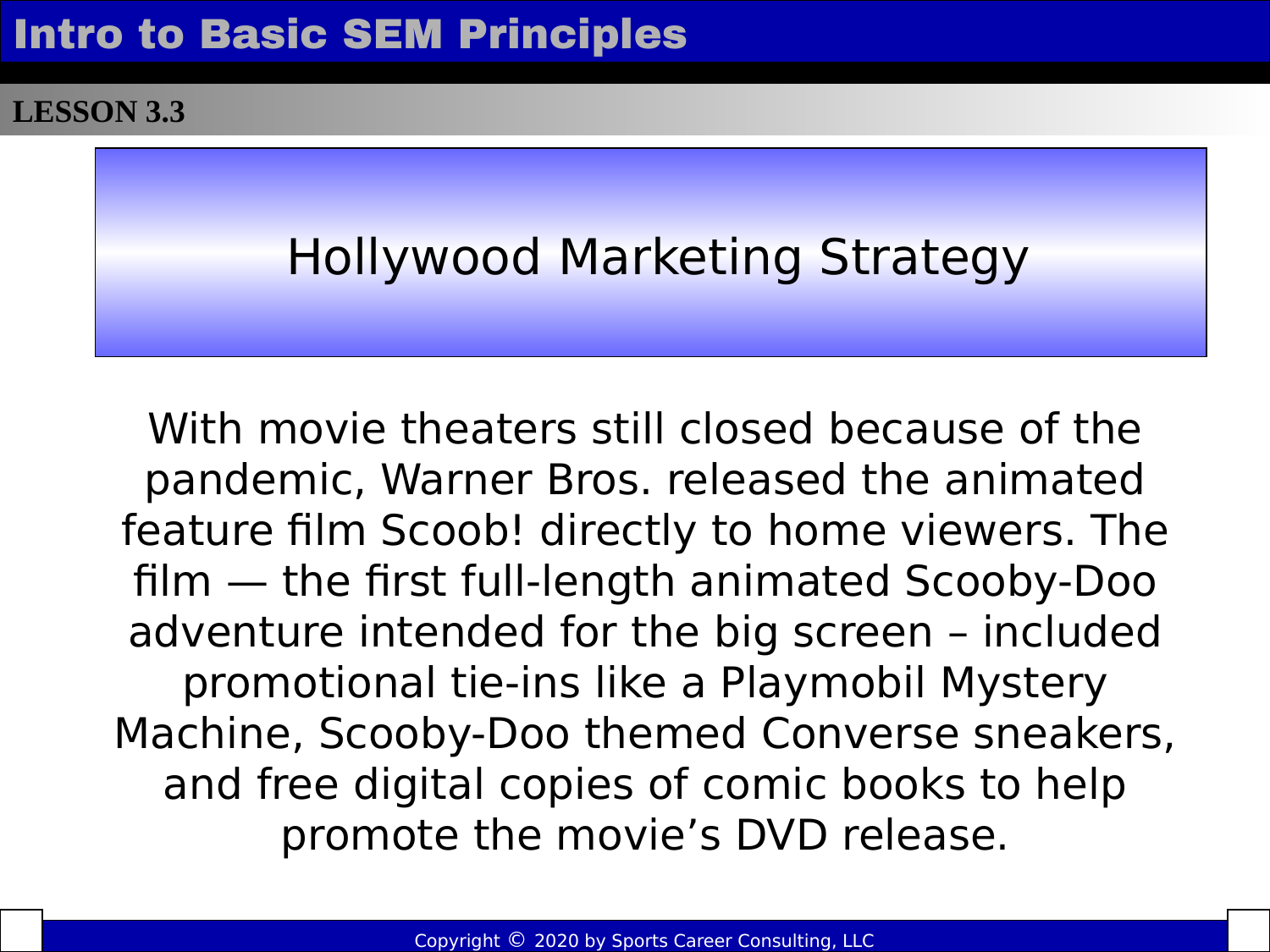

Intro to Basic SEM Principles
LESSON 3.3
Product Placement

 Hollywood Marketing Strategy

With movie theaters still closed because of the pandemic, Warner Bros. released the animated feature film Scoob! directly to home viewers. The film — the first full-length animated Scooby-Doo adventure intended for the big screen – included promotional tie-ins like a Playmobil Mystery Machine, Scooby-Doo themed Converse sneakers, and free digital copies of comic books to help promote the movie’s DVD release.
Copyright © 2020 by Sports Career Consulting, LLC